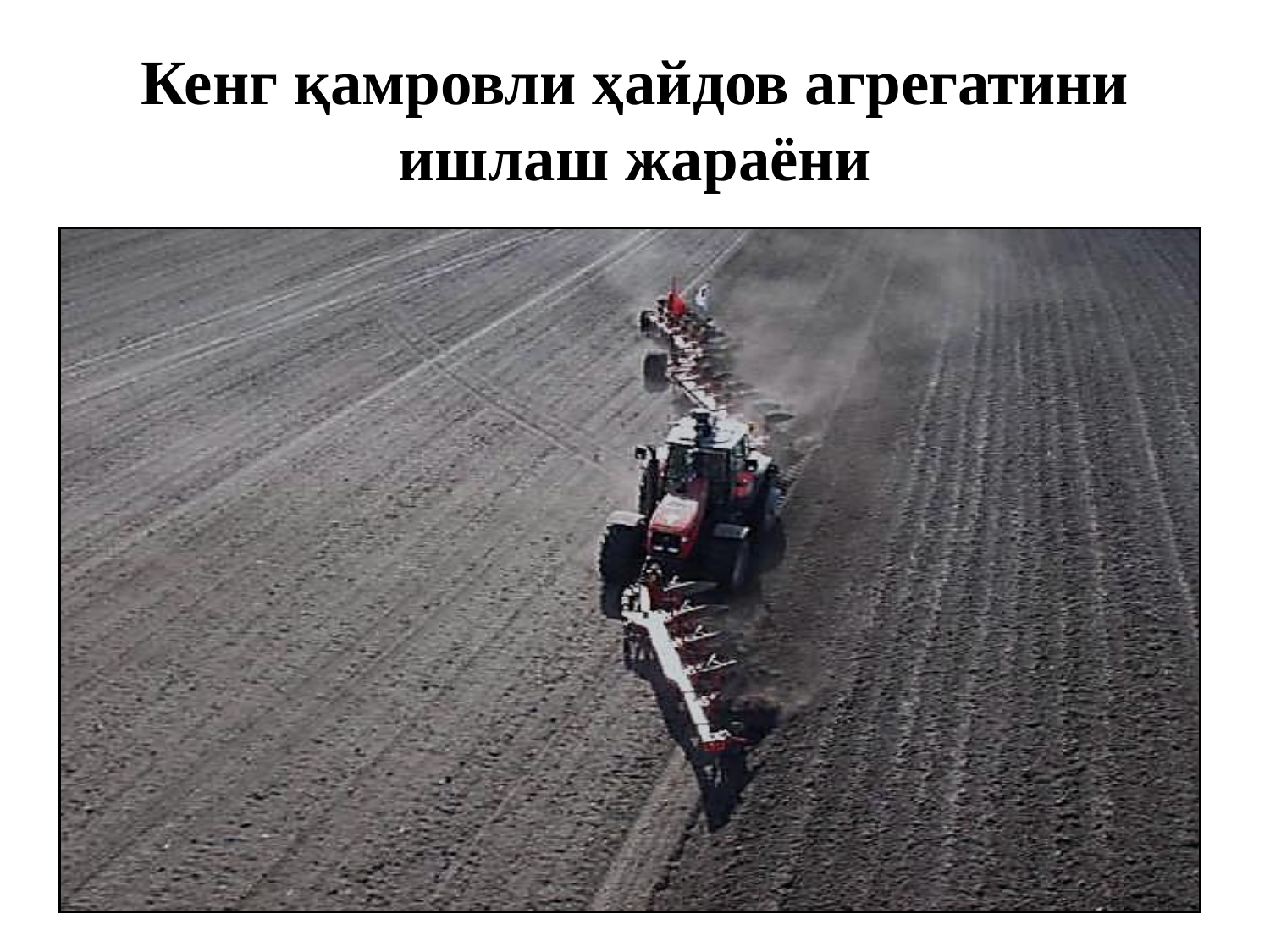

# Кенг қамровли ҳайдов агрегатини ишлаш жараёни